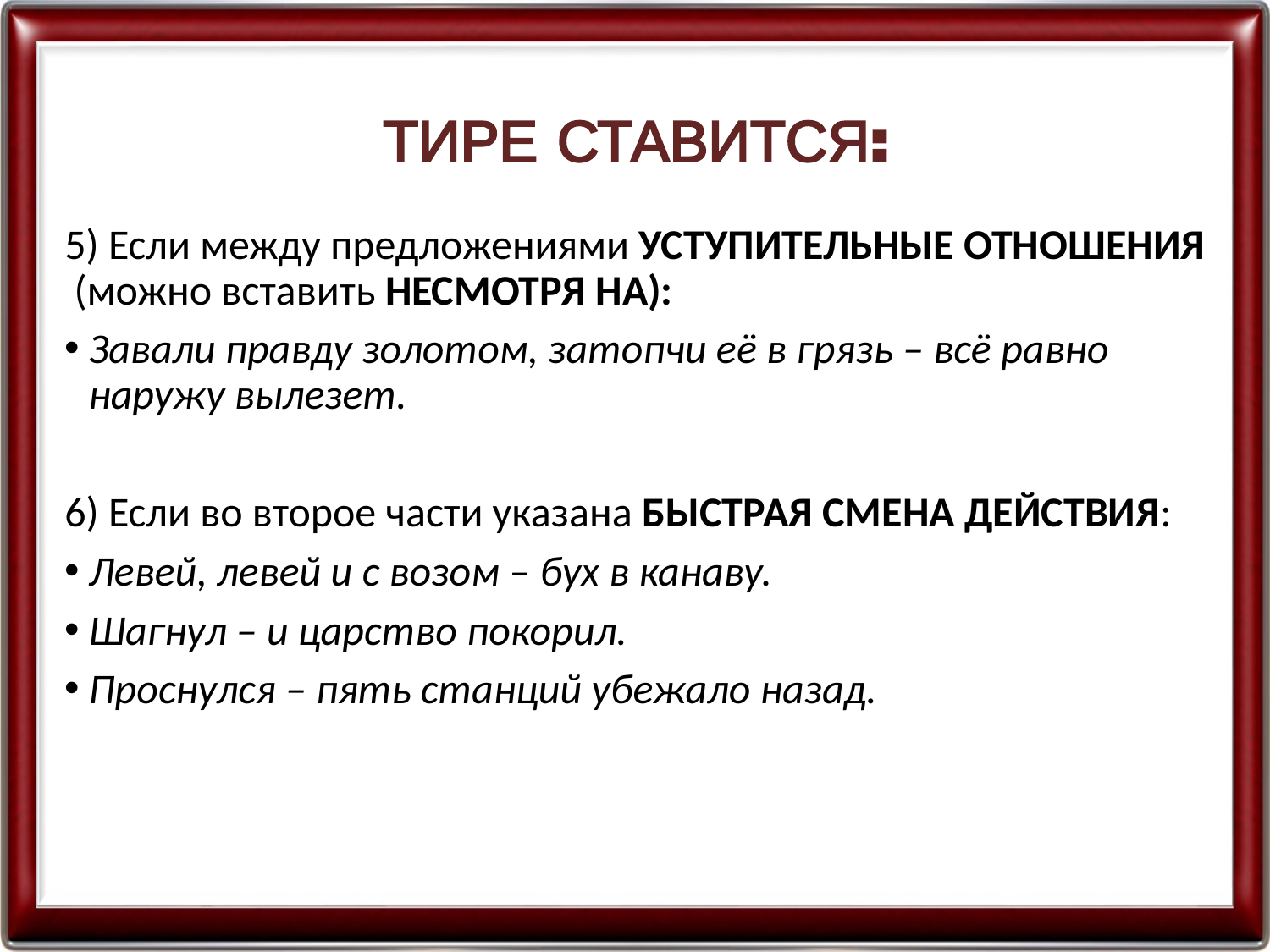

# ТИРЕ СТАВИТСЯ:
5) Если между предложениями УСТУПИТЕЛЬНЫЕ ОТНОШЕНИЯ   (можно вставить НЕСМОТРЯ НА):
Завали правду золотом, затопчи её в грязь – всё равно наружу вылезет.

6) Если во второе части указана БЫСТРАЯ СМЕНА ДЕЙСТВИЯ:
Левей, левей и с возом – бух в канаву.
Шагнул – и царство покорил.
Проснулся – пять станций убежало назад.